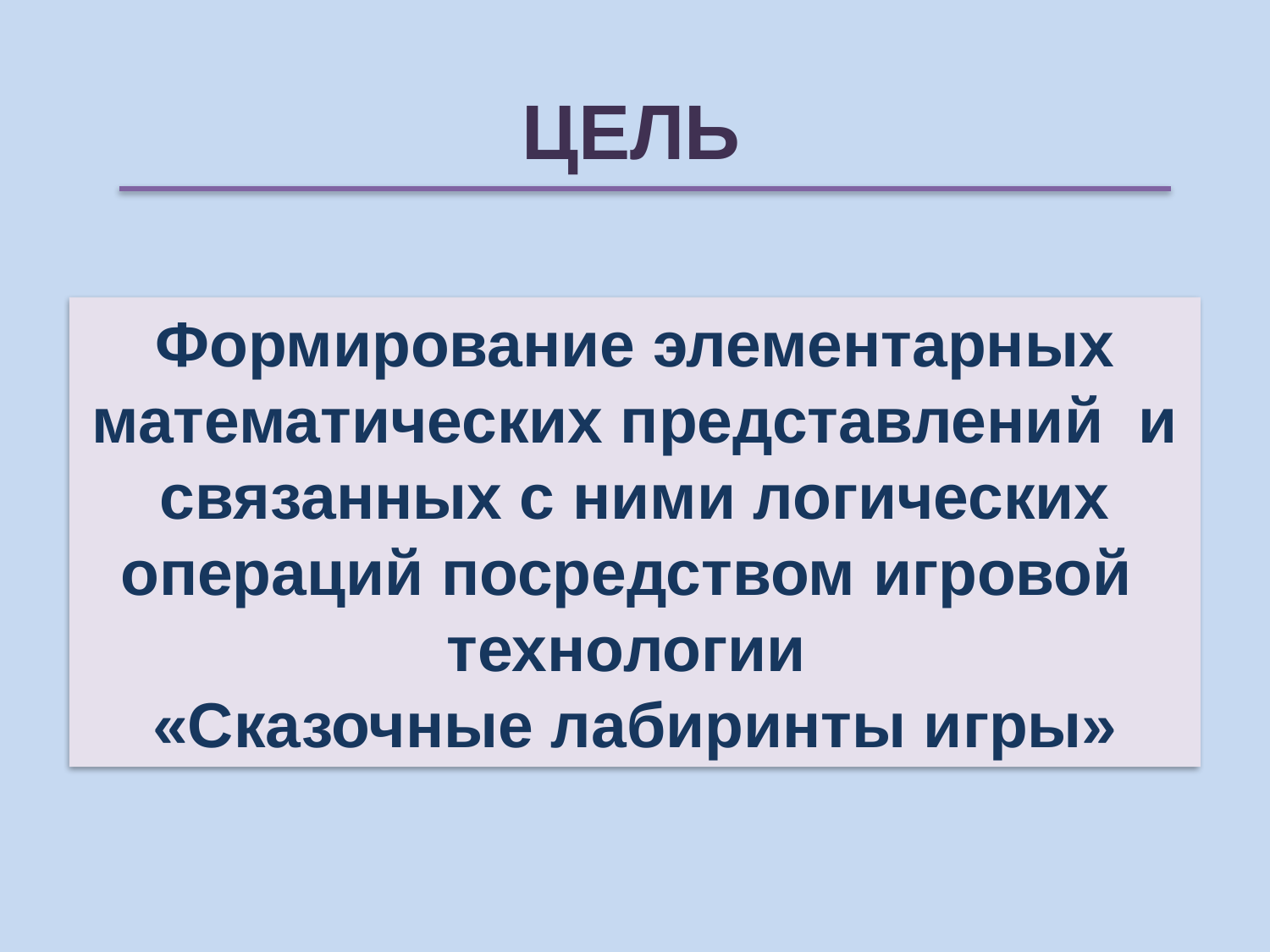

# ЦЕЛЬ
Формирование элементарных математических представлений  и связанных с ними логических операций посредством игровой  технологии
«Сказочные лабиринты игры»